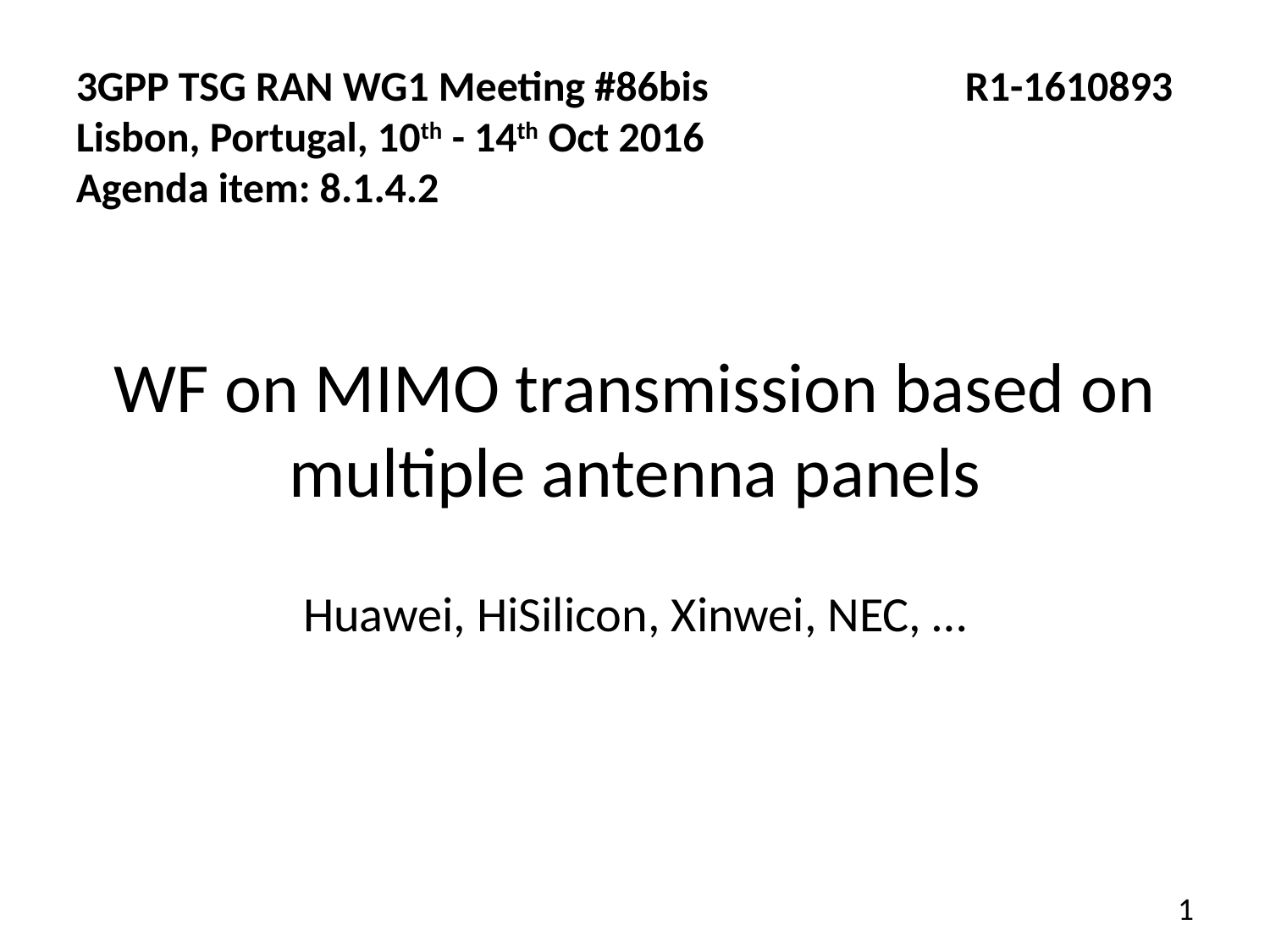

3GPP TSG RAN WG1 Meeting #86bis			R1-1610893  Lisbon, Portugal, 10th - 14th Oct 2016
Agenda item: 8.1.4.2
WF on MIMO transmission based on multiple antenna panels
Huawei, HiSilicon, Xinwei, NEC, …
1